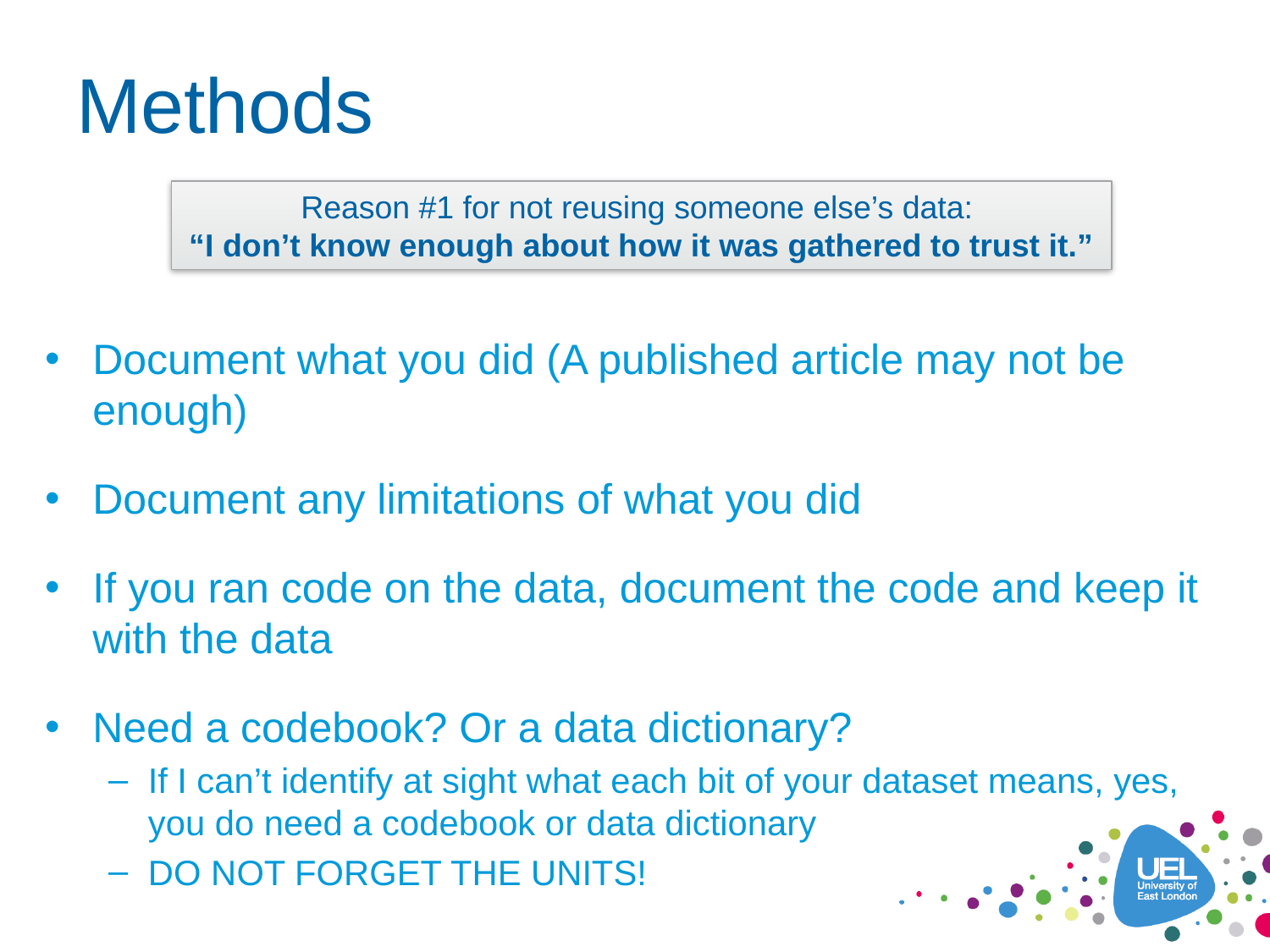

# Methods
Reason #1 for not reusing someone else’s data:
“I don’t know enough about how it was gathered to trust it.”
Document what you did (A published article may not be enough)

Document any limitations of what you did

If you ran code on the data, document the code and keep it with the data

Need a codebook? Or a data dictionary?
If I can’t identify at sight what each bit of your dataset means, yes, you do need a codebook or data dictionary
DO NOT FORGET THE UNITS!